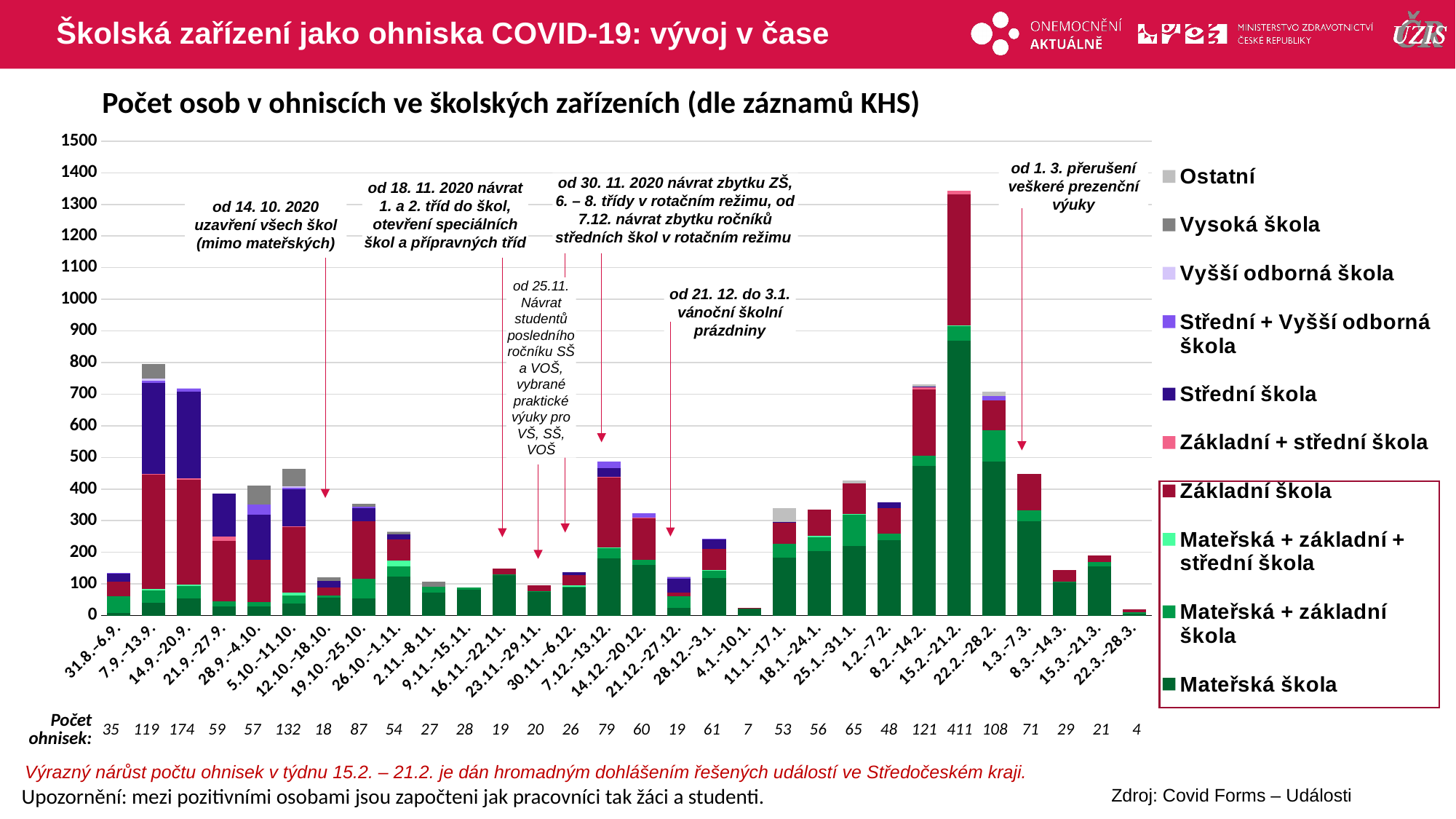

# Školská zařízení jako ohniska COVID-19: vývoj v čase
Počet osob v ohniscích ve školských zařízeních (dle záznamů KHS)

### Chart

| Category | Mateřská škola | Mateřská + základní škola | Mateřská + základní + střední škola | Základní škola | Základní + střední škola | Střední škola | Střední + Vyšší odborná škola | Vyšší odborná škola | Vysoká škola | Ostatní |
|---|---|---|---|---|---|---|---|---|---|---|
| 31.8.–6.9. | 9.0 | 51.0 | 0.0 | 46.0 | 0.0 | 28.0 | 1.0 | 0.0 | 0.0 | 0.0 |
| 7.9.–13.9. | 41.0 | 39.0 | 4.0 | 361.0 | 2.0 | 289.0 | 6.0 | 8.0 | 46.0 | 0.0 |
| 14.9.–20.9. | 55.0 | 38.0 | 5.0 | 331.0 | 4.0 | 276.0 | 9.0 | 1.0 | 0.0 | 0.0 |
| 21.9.–27.9. | 29.0 | 17.0 | 0.0 | 190.0 | 13.0 | 136.0 | 0.0 | 0.0 | 0.0 | 0.0 |
| 28.9.–4.10. | 28.0 | 14.0 | 0.0 | 134.0 | 0.0 | 143.0 | 31.0 | 0.0 | 61.0 | 0.0 |
| 5.10.–11.10. | 39.0 | 25.0 | 9.0 | 207.0 | 1.0 | 119.0 | 4.0 | 5.0 | 55.0 | 0.0 |
| 12.10.–18.10. | 57.0 | 7.0 | 0.0 | 24.0 | 0.0 | 22.0 | 0.0 | 0.0 | 10.0 | 0.0 |
| 19.10.–25.10. | 54.0 | 63.0 | 0.0 | 181.0 | 0.0 | 41.0 | 6.0 | 0.0 | 9.0 | 0.0 |
| 26.10.–1.11. | 124.0 | 32.0 | 17.0 | 67.0 | 0.0 | 16.0 | 0.0 | 0.0 | 8.0 | 2.0 |
| 2.11.–8.11. | 73.0 | 17.0 | 0.0 | 0.0 | 0.0 | 0.0 | 0.0 | 0.0 | 16.0 | 0.0 |
| 9.11.–15.11. | 81.0 | 7.0 | 0.0 | 0.0 | 0.0 | 0.0 | 0.0 | 0.0 | 0.0 | 0.0 |
| 16.11.–22.11. | 130.0 | 1.0 | 0.0 | 17.0 | 0.0 | 0.0 | 0.0 | 0.0 | 0.0 | 0.0 |
| 23.11.–29.11. | 77.0 | 1.0 | 0.0 | 18.0 | 0.0 | 0.0 | 0.0 | 0.0 | 0.0 | 0.0 |
| 30.11.–6.12. | 88.0 | 4.0 | 3.0 | 33.0 | 0.0 | 9.0 | 0.0 | 0.0 | 0.0 | 0.0 |
| 7.12.–13.12. | 181.0 | 33.0 | 2.0 | 221.0 | 2.0 | 26.0 | 21.0 | 0.0 | 0.0 | 0.0 |
| 14.12.–20.12. | 160.0 | 16.0 | 0.0 | 132.0 | 2.0 | 0.0 | 13.0 | 0.0 | 0.0 | 0.0 |
| 21.12.–27.12. | 24.0 | 37.0 | 0.0 | 12.0 | 0.0 | 43.0 | 5.0 | 0.0 | 0.0 | 2.0 |
| 28.12.–3.1. | 119.0 | 22.0 | 2.0 | 68.0 | 0.0 | 29.0 | 2.0 | 0.0 | 0.0 | 0.0 |
| 4.1.–10.1. | 21.0 | 0.0 | 0.0 | 3.0 | 0.0 | 0.0 | 0.0 | 0.0 | 0.0 | 0.0 |
| 11.1.–17.1. | 183.0 | 44.0 | 0.0 | 67.0 | 0.0 | 2.0 | 0.0 | 0.0 | 0.0 | 44.0 |
| 18.1.–24.1. | 203.0 | 45.0 | 4.0 | 82.0 | 0.0 | 0.0 | 0.0 | 0.0 | 0.0 | 0.0 |
| 25.1.–31.1. | 221.0 | 99.0 | 2.0 | 96.0 | 0.0 | 0.0 | 0.0 | 0.0 | 0.0 | 9.0 |
| 1.2.–7.2. | 239.0 | 20.0 | 0.0 | 81.0 | 0.0 | 19.0 | 0.0 | 0.0 | 0.0 | 0.0 |
| 8.2.–14.2. | 473.0 | 32.0 | 0.0 | 209.0 | 7.0 | 2.0 | 0.0 | 0.0 | 0.0 | 8.0 |
| 15.2.–21.2. | 869.0 | 46.0 | 2.0 | 414.0 | 11.0 | 0.0 | 0.0 | 0.0 | 0.0 | 0.0 |
| 22.2.–28.2. | 486.0 | 101.0 | 0.0 | 93.0 | 0.0 | 0.0 | 15.0 | 0.0 | 0.0 | 14.0 |
| 1.3.–7.3. | 298.0 | 34.0 | 0.0 | 115.0 | 0.0 | 0.0 | 0.0 | 0.0 | 0.0 | 0.0 |
| 8.3.–14.3. | 106.0 | 2.0 | 0.0 | 36.0 | 0.0 | 0.0 | 0.0 | 0.0 | 0.0 | 0.0 |
| 15.3.–21.3. | 156.0 | 13.0 | 0.0 | 20.0 | 0.0 | 0.0 | 0.0 | 0.0 | 0.0 | 0.0 |
| 22.3.–28.3. | 5.0 | 5.0 | 0.0 | 9.0 | 0.0 | 0.0 | 0.0 | 0.0 | 0.0 | 0.0 |
od 1. 3. přerušení veškeré prezenční výuky
od 30. 11. 2020 návrat zbytku ZŠ, 6. – 8. třídy v rotačním režimu, od 7.12. návrat zbytku ročníků středních škol v rotačním režimu
od 18. 11. 2020 návrat 1. a 2. tříd do škol, otevření speciálních škol a přípravných tříd
od 14. 10. 2020 uzavření všech škol (mimo mateřských)
od 25.11. Návrat studentů posledního ročníku SŠ a VOŠ, vybrané praktické výuky pro VŠ, SŠ, VOŠ
od 21. 12. do 3.1. vánoční školní prázdniny

| Počet ohnisek: | 35 | 119 | 174 | 59 | 57 | 132 | 18 | 87 | 54 | 27 | 28 | 19 | 20 | 26 | 79 | 60 | 19 | 61 | 7 | 53 | 56 | 65 | 48 | 121 | 411 | 108 | 71 | 29 | 21 | 4 |
| --- | --- | --- | --- | --- | --- | --- | --- | --- | --- | --- | --- | --- | --- | --- | --- | --- | --- | --- | --- | --- | --- | --- | --- | --- | --- | --- | --- | --- | --- | --- |
Výrazný nárůst počtu ohnisek v týdnu 15.2. – 21.2. je dán hromadným dohlášením řešených událostí ve Středočeském kraji.
Upozornění: mezi pozitivními osobami jsou započteni jak pracovníci tak žáci a studenti.
Zdroj: Covid Forms – Události